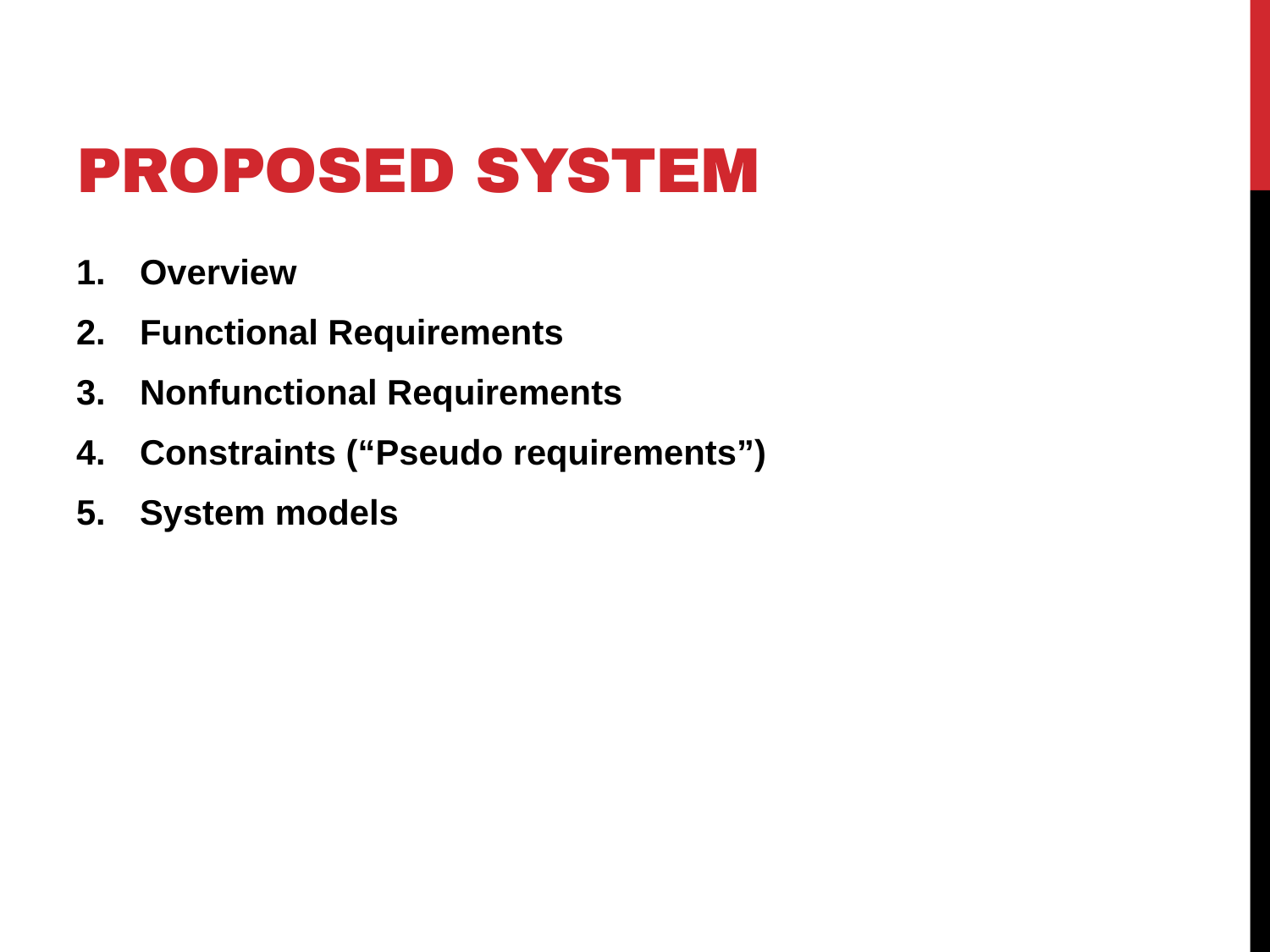

# Proposed system
Overview
Functional Requirements
Nonfunctional Requirements
Constraints (“Pseudo requirements”)
System models